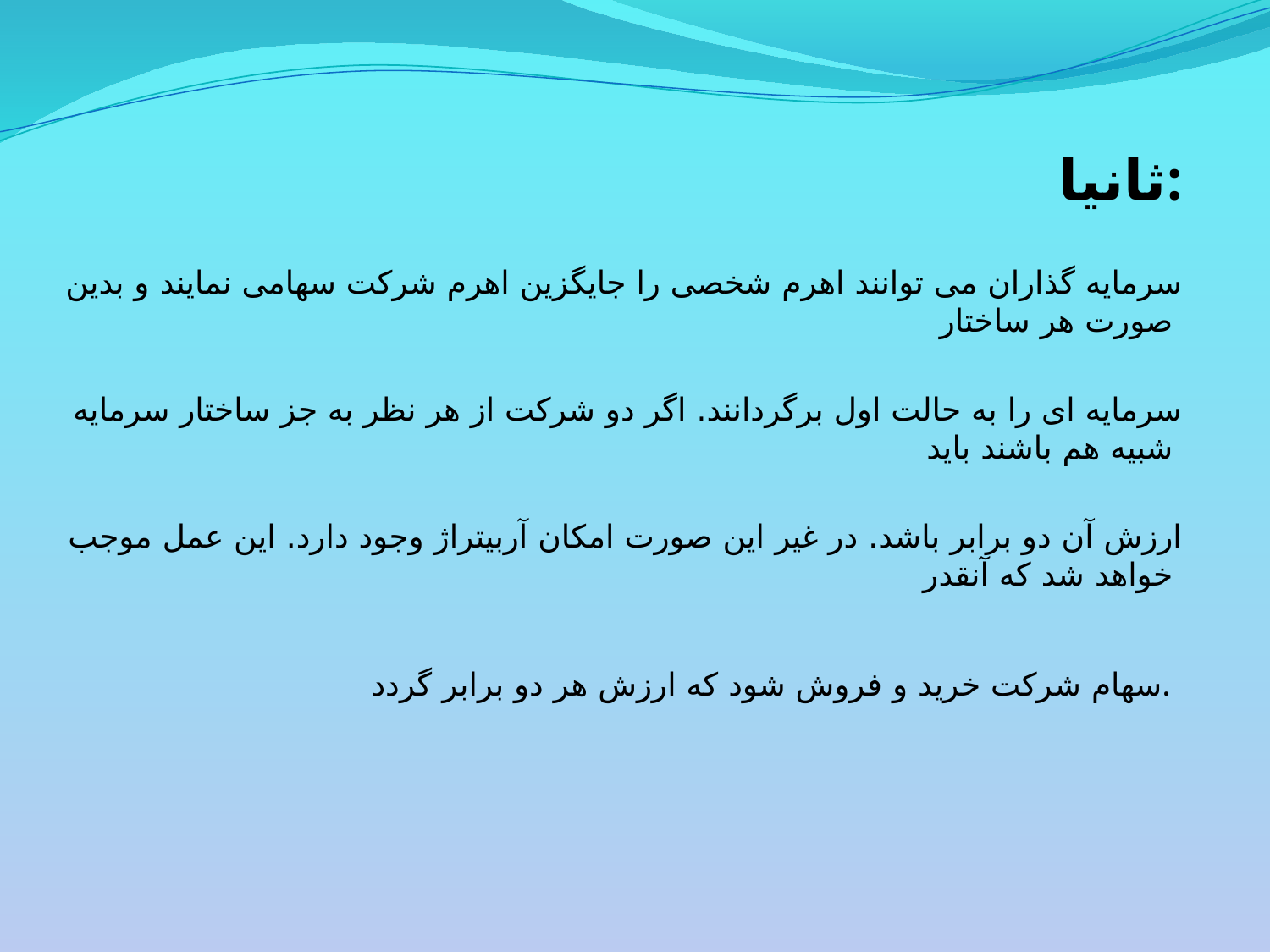

ثانیا:

سرمایه گذاران می توانند اهرم شخصی را جایگزین اهرم شرکت سهامی نمایند و بدین صورت هر ساختار

سرمایه ای را به حالت اول برگردانند. اگر دو شرکت از هر نظر به جز ساختار سرمایه شبیه هم باشند باید

ارزش آن دو برابر باشد. در غیر این صورت امکان آربیتراژ وجود دارد. این عمل موجب خواهد شد که آنقدر

سهام شرکت خرید و فروش شود که ارزش هر دو برابر گردد.